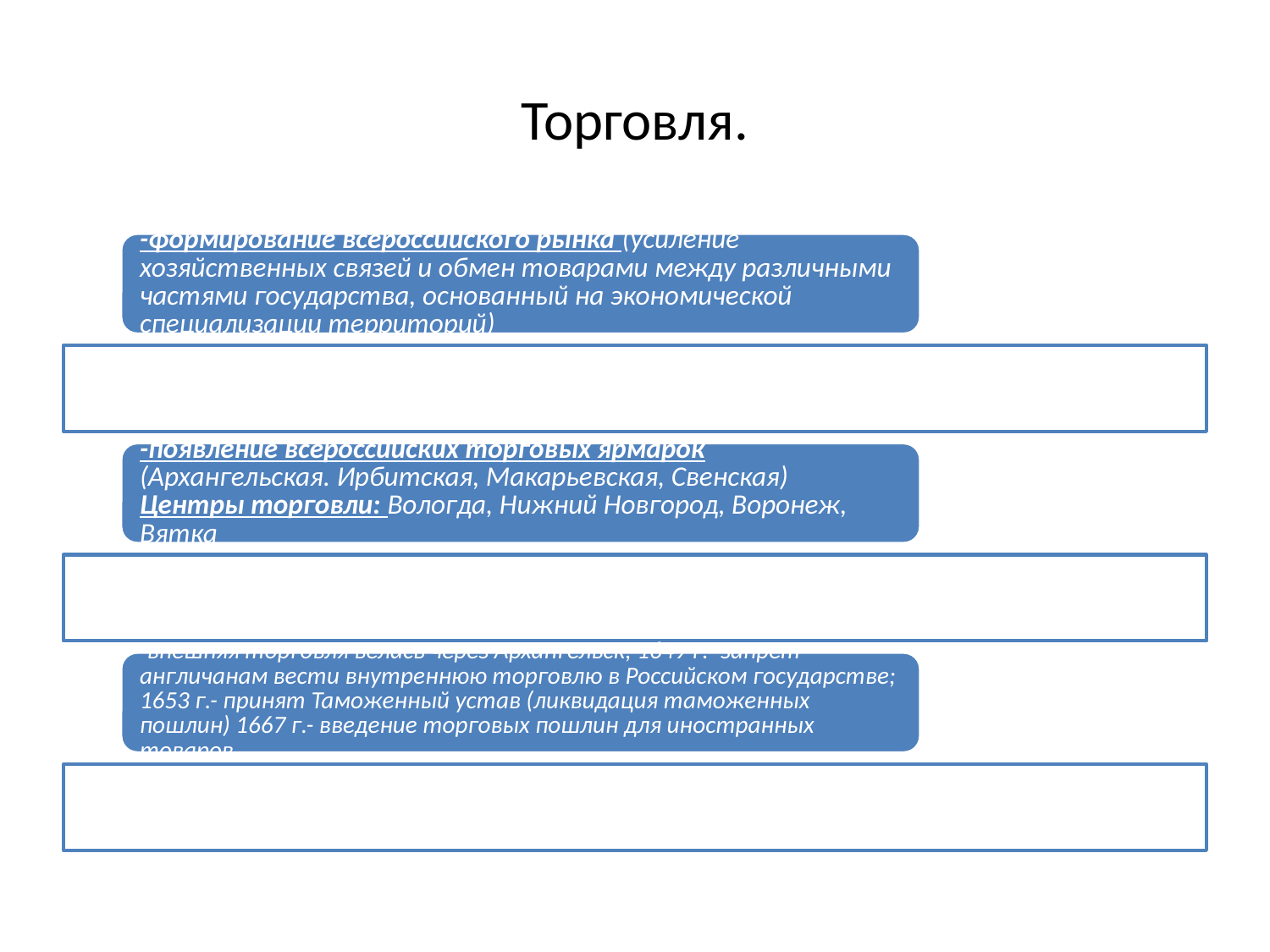

# Торговля.
-формирование всероссийского рынка (усиление хозяйственных связей и обмен товарами между различными частями государства, основанный на экономической специализации территорий)
-появление всероссийских торговых ярмарок (Архангельская. Ирбитская, Макарьевская, Свенская)
Центры торговли: Вологда, Нижний Новгород, Воронеж, Вятка
-внешняя торговля велась через Архангельск; 1649 г.- запрет англичанам вести внутреннюю торговлю в Российском государстве; 1653 г.- принят Таможенный устав (ликвидация таможенных пошлин) 1667 г.- введение торговых пошлин для иностранных товаров